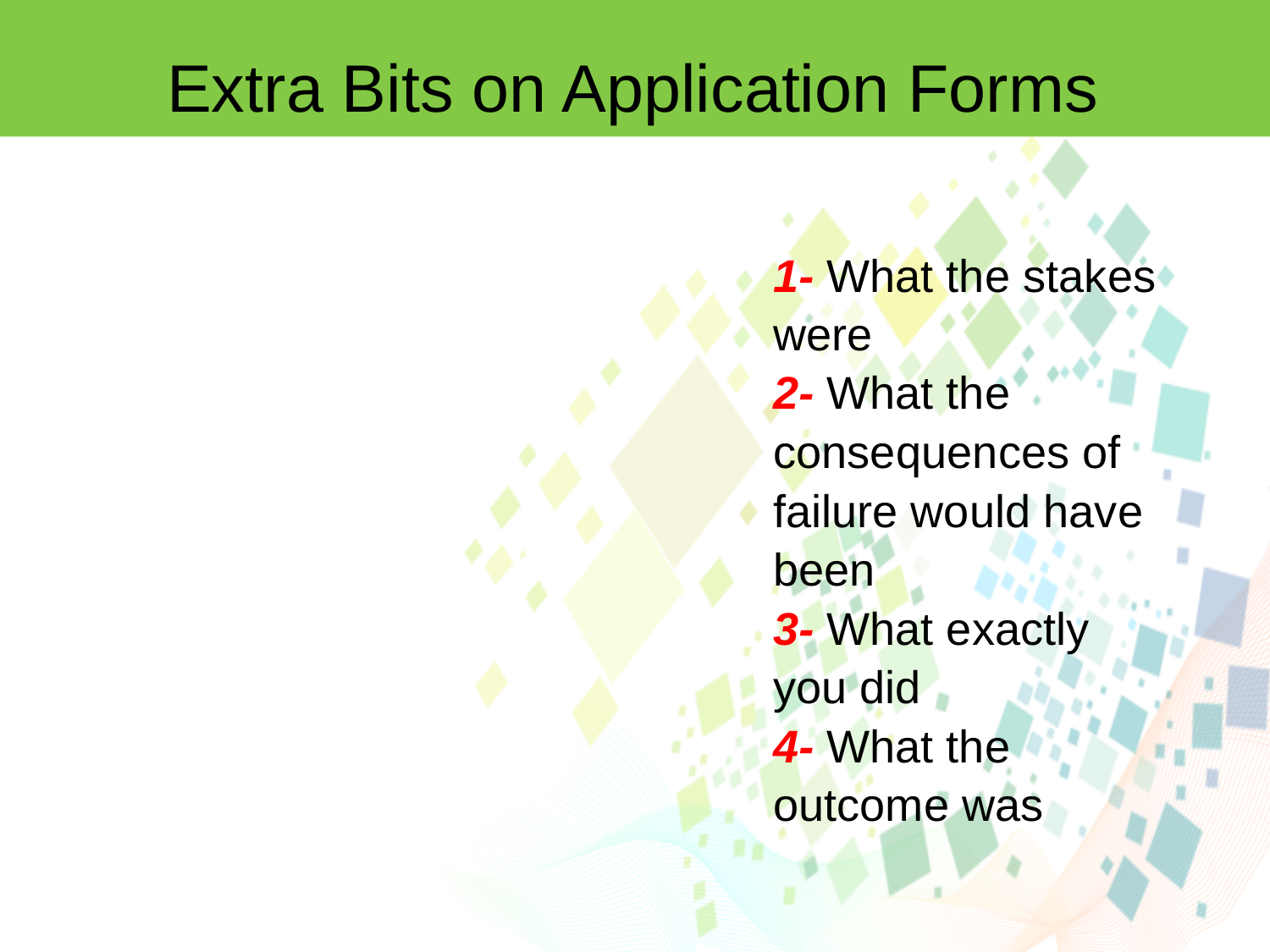

Extra Bits on Application Forms
1- What the stakes were
2- What the consequences of failure would have been
3- What exactly you did
4- What the outcome was